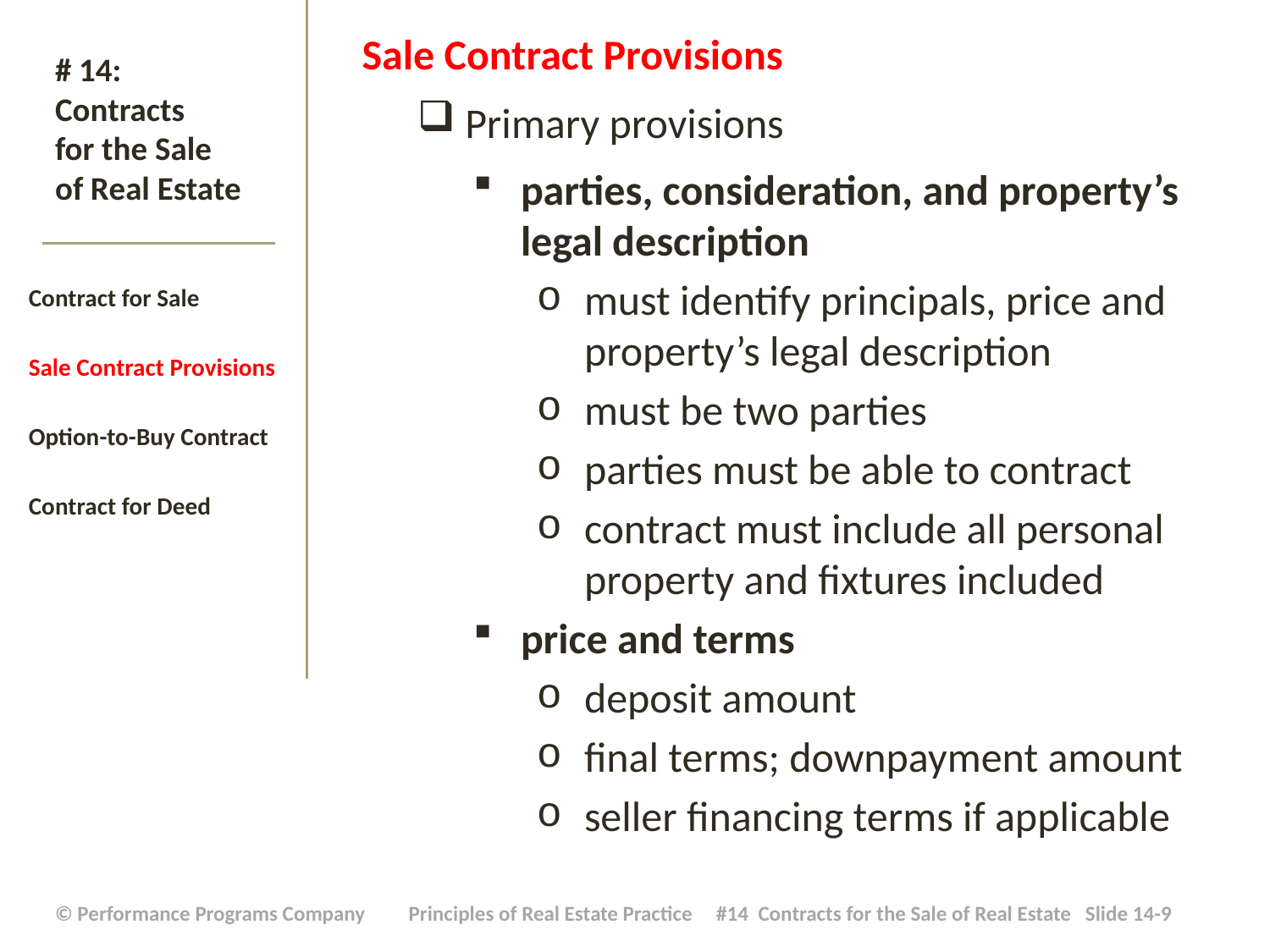

Sale Contract Provisions

Primary provisions

parties, consideration, and property’s legal description
must identify principals, price and property’s legal description
must be two parties
parties must be able to contract
contract must include all personal property and fixtures included
price and terms
deposit amount
final terms; downpayment amount
seller financing terms if applicable

# # 14: Contracts for the Sale of Real Estate

Contract for Sale

Sale Contract Provisions

Option-to-Buy Contract

Contract for Deed

| © Performance Programs Company Principles of Real Estate Practice #14 Contracts for the Sale of Real Estate Slide 14-9 |
| --- |